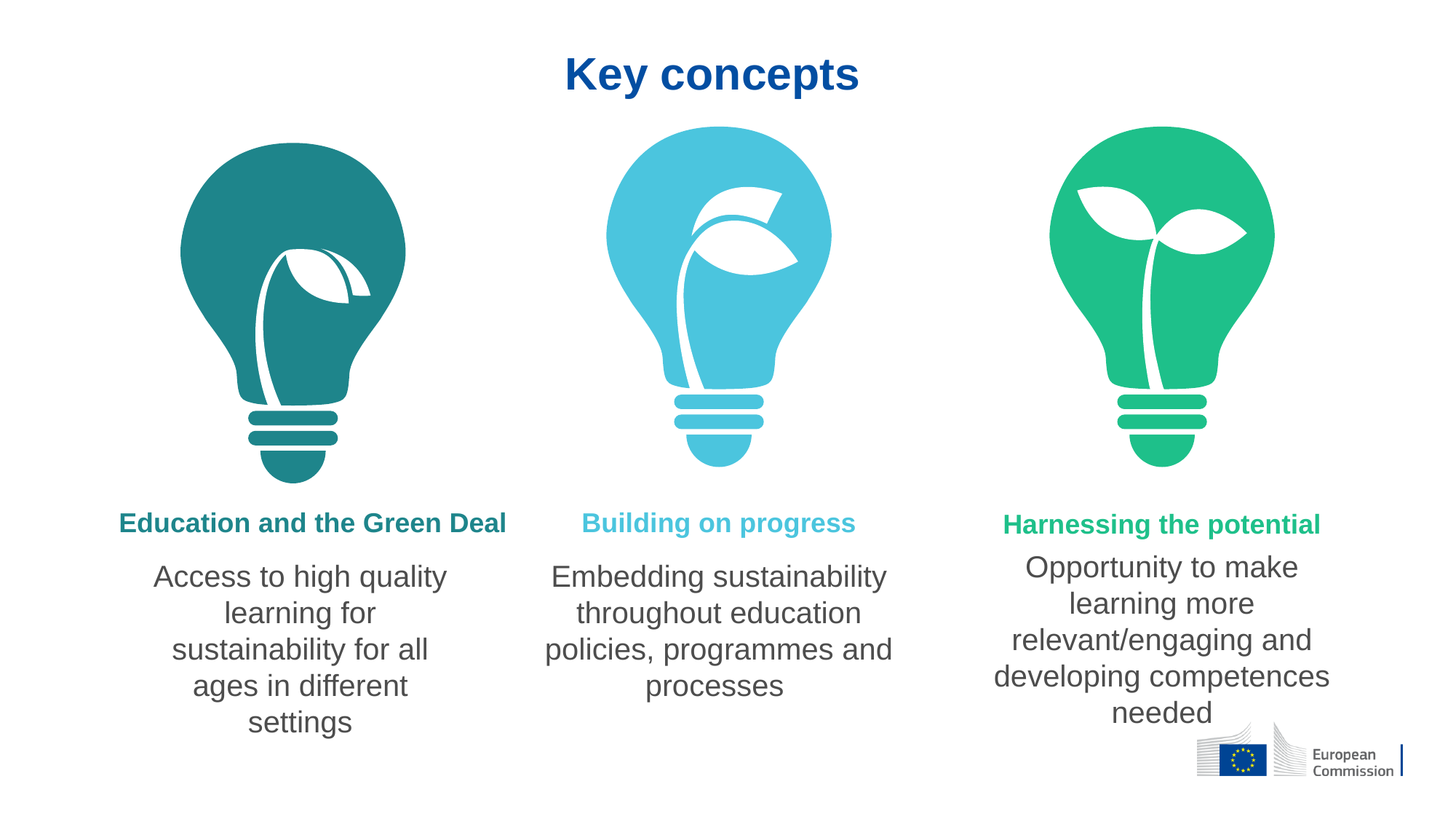

Key concepts

Education and the Green Deal
Building on progress
Harnessing the potential
Opportunity to make learning more relevant/engaging and developing competences needed
Access to high quality learning for sustainability for all ages in different settings
Embedding sustainability throughout education policies, programmes and processes